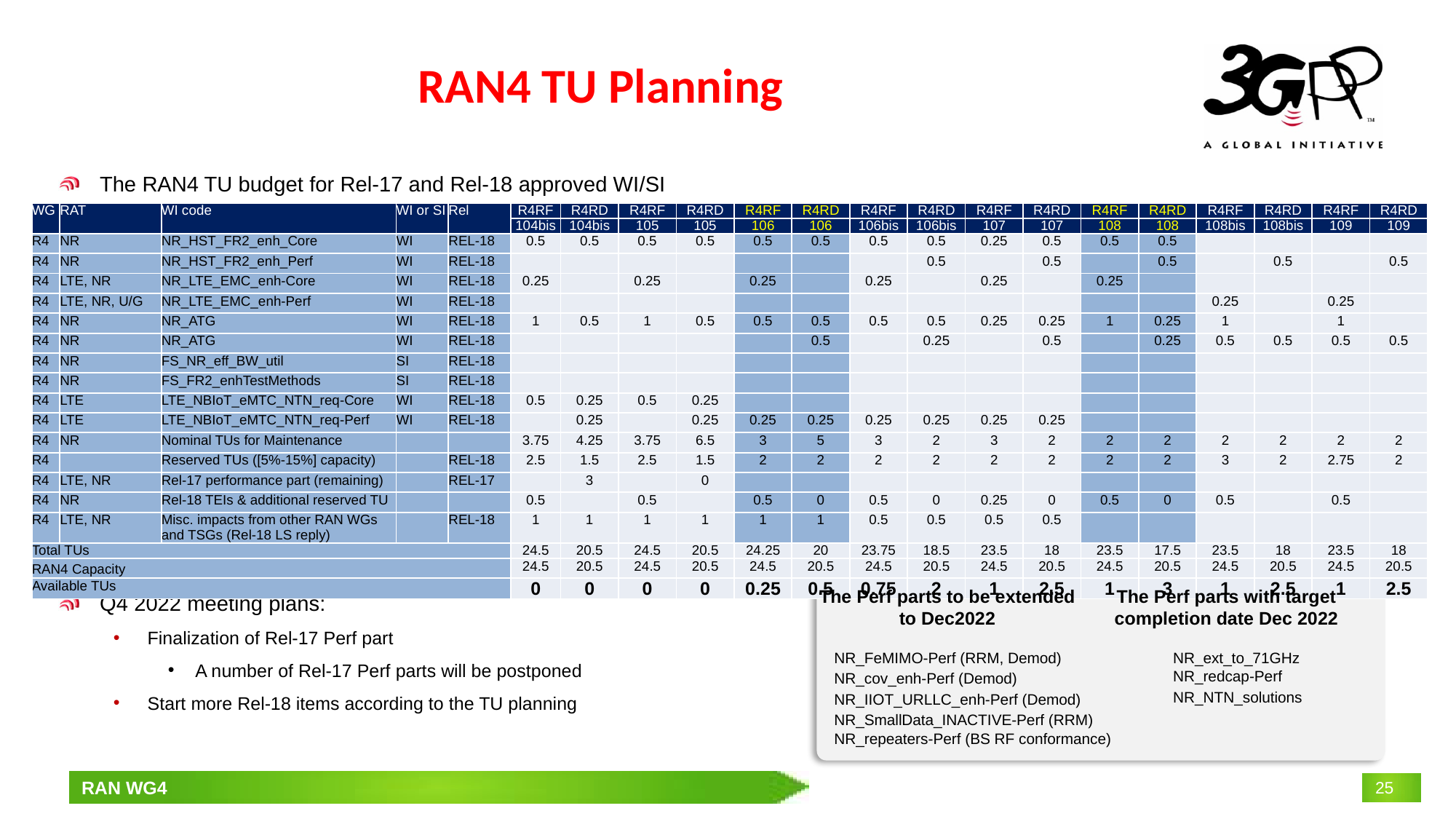

# RAN4 TU Planning
The RAN4 TU budget for Rel-17 and Rel-18 approved WI/SI

Q4 2022 meeting plans:
Finalization of Rel-17 Perf part
A number of Rel-17 Perf parts will be postponed
Start more Rel-18 items according to the TU planning

| WG | RAT | WI code | WI or SI | Rel | R4RF | R4RD | R4RF | R4RD | R4RF | R4RD | R4RF | R4RD | R4RF | R4RD | R4RF | R4RD | R4RF | R4RD | R4RF | R4RD |
| --- | --- | --- | --- | --- | --- | --- | --- | --- | --- | --- | --- | --- | --- | --- | --- | --- | --- | --- | --- | --- |
|  |  |  |  |  | 104bis | 104bis | 105 | 105 | 106 | 106 | 106bis | 106bis | 107 | 107 | 108 | 108 | 108bis | 108bis | 109 | 109 |
| R4 | NR | NR\_HST\_FR2\_enh\_Core | WI | REL-18 | 0.5 | 0.5 | 0.5 | 0.5 | 0.5 | 0.5 | 0.5 | 0.5 | 0.25 | 0.5 | 0.5 | 0.5 |  |  |  |  |
| R4 | NR | NR\_HST\_FR2\_enh\_Perf | WI | REL-18 |  |  |  |  |  |  |  | 0.5 |  | 0.5 |  | 0.5 |  | 0.5 |  | 0.5 |
| R4 | LTE, NR | NR\_LTE\_EMC\_enh-Core | WI | REL-18 | 0.25 |  | 0.25 |  | 0.25 |  | 0.25 |  | 0.25 |  | 0.25 |  |  |  |  |  |
| R4 | LTE, NR, U/G | NR\_LTE\_EMC\_enh-Perf | WI | REL-18 |  |  |  |  |  |  |  |  |  |  |  |  | 0.25 |  | 0.25 |  |
| R4 | NR | NR\_ATG | WI | REL-18 | 1 | 0.5 | 1 | 0.5 | 0.5 | 0.5 | 0.5 | 0.5 | 0.25 | 0.25 | 1 | 0.25 | 1 |  | 1 |  |
| R4 | NR | NR\_ATG | WI | REL-18 |  |  |  |  |  | 0.5 |  | 0.25 |  | 0.5 |  | 0.25 | 0.5 | 0.5 | 0.5 | 0.5 |
| R4 | NR | FS\_NR\_eff\_BW\_util | SI | REL-18 |  |  |  |  |  |  |  |  |  |  |  |  |  |  |  |  |
| R4 | NR | FS\_FR2\_enhTestMethods | SI | REL-18 |  |  |  |  |  |  |  |  |  |  |  |  |  |  |  |  |
| R4 | LTE | LTE\_NBIoT\_eMTC\_NTN\_req-Core | WI | REL-18 | 0.5 | 0.25 | 0.5 | 0.25 |  |  |  |  |  |  |  |  |  |  |  |  |
| R4 | LTE | LTE\_NBIoT\_eMTC\_NTN\_req-Perf | WI | REL-18 |  | 0.25 |  | 0.25 | 0.25 | 0.25 | 0.25 | 0.25 | 0.25 | 0.25 |  |  |  |  |  |  |
| R4 | NR | Nominal TUs for Maintenance |  |  | 3.75 | 4.25 | 3.75 | 6.5 | 3 | 5 | 3 | 2 | 3 | 2 | 2 | 2 | 2 | 2 | 2 | 2 |
| R4 |  | Reserved TUs ([5%-15%] capacity) |  | REL-18 | 2.5 | 1.5 | 2.5 | 1.5 | 2 | 2 | 2 | 2 | 2 | 2 | 2 | 2 | 3 | 2 | 2.75 | 2 |
| R4 | LTE, NR | Rel-17 performance part (remaining) |  | REL-17 |  | 3 |  | 0 |  |  |  |  |  |  |  |  |  |  |  |  |
| R4 | NR | Rel-18 TEIs & additional reserved TU |  |  | 0.5 |  | 0.5 |  | 0.5 | 0 | 0.5 | 0 | 0.25 | 0 | 0.5 | 0 | 0.5 |  | 0.5 |  |
| R4 | LTE, NR | Misc. impacts from other RAN WGs and TSGs (Rel-18 LS reply) |  | REL-18 | 1 | 1 | 1 | 1 | 1 | 1 | 0.5 | 0.5 | 0.5 | 0.5 |  |  |  |  |  |  |
| Total TUs |  |  |  |  | 24.5 | 20.5 | 24.5 | 20.5 | 24.25 | 20 | 23.75 | 18.5 | 23.5 | 18 | 23.5 | 17.5 | 23.5 | 18 | 23.5 | 18 |
| RAN4 Capacity |  |  |  |  | 24.5 | 20.5 | 24.5 | 20.5 | 24.5 | 20.5 | 24.5 | 20.5 | 24.5 | 20.5 | 24.5 | 20.5 | 24.5 | 20.5 | 24.5 | 20.5 |
| Available TUs |  |  |  |  | 0 | 0 | 0 | 0 | 0.25 | 0.5 | 0.75 | 2 | 1 | 2.5 | 1 | 3 | 1 | 2.5 | 1 | 2.5 |
The Perf parts to be extended to Dec2022
The Perf parts with target completion date Dec 2022

| NR\_ext\_to\_71GHz |
| --- |
| NR\_redcap-Perf |
| NR\_NTN\_solutions |
| NR\_FeMIMO-Perf (RRM, Demod) |
| --- |
| NR\_cov\_enh-Perf (Demod) |
| NR\_IIOT\_URLLC\_enh-Perf (Demod) |
| NR\_SmallData\_INACTIVE-Perf (RRM) |
| NR\_repeaters-Perf (BS RF conformance) |